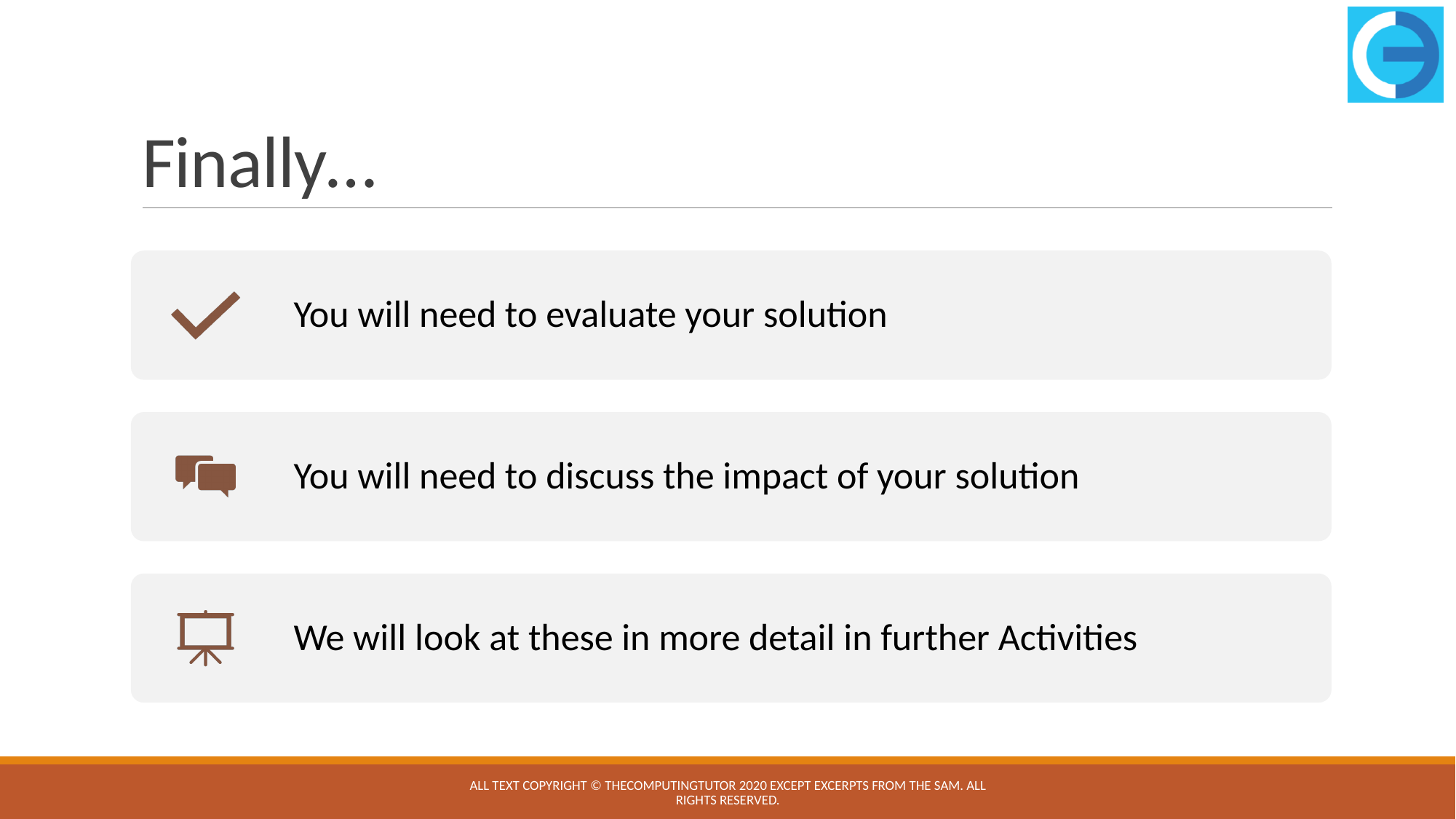

# Finally…
You will need to evaluate your solution
You will need to discuss the impact of your solution
We will look at these in more detail in further Activities
All text copyright © TheComputingTutor 2020 except excerpts from the SAM. All rights Reserved.